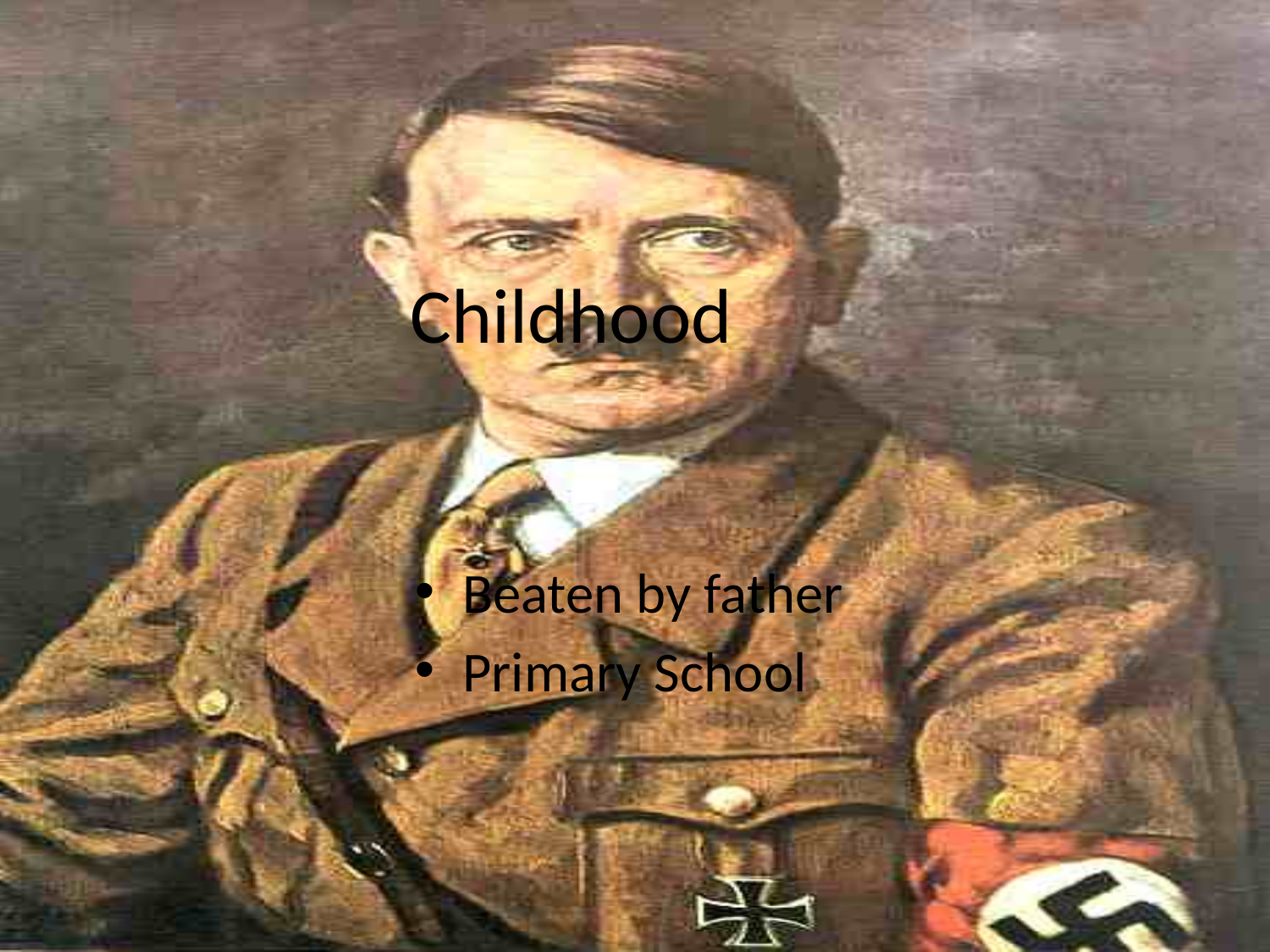

# Childhood
Beaten by father
Primary School